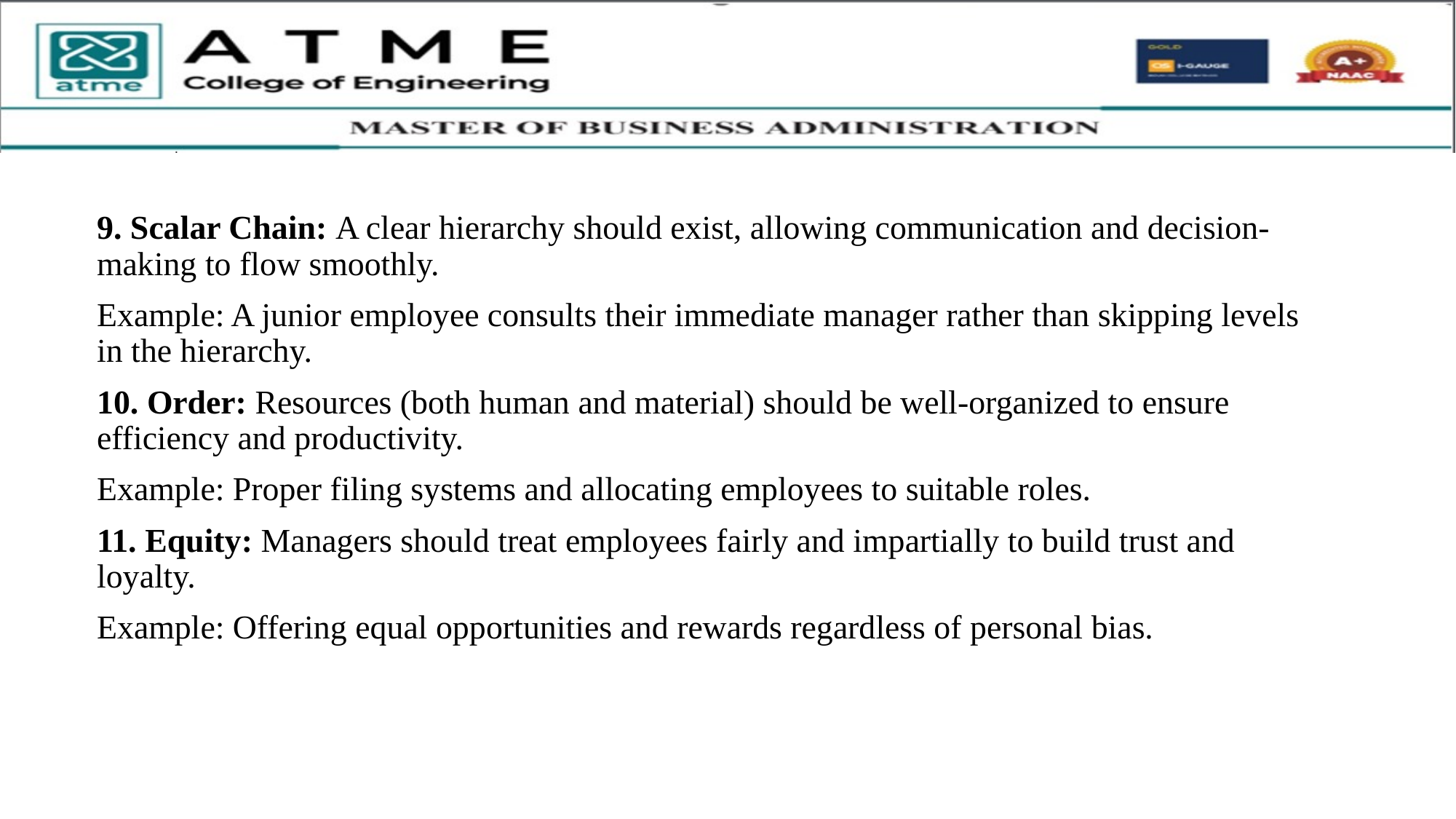

9. Scalar Chain: A clear hierarchy should exist, allowing communication and decision-making to flow smoothly.
Example: A junior employee consults their immediate manager rather than skipping levels in the hierarchy.
10. Order: Resources (both human and material) should be well-organized to ensure efficiency and productivity.
Example: Proper filing systems and allocating employees to suitable roles.
11. Equity: Managers should treat employees fairly and impartially to build trust and loyalty.
Example: Offering equal opportunities and rewards regardless of personal bias.